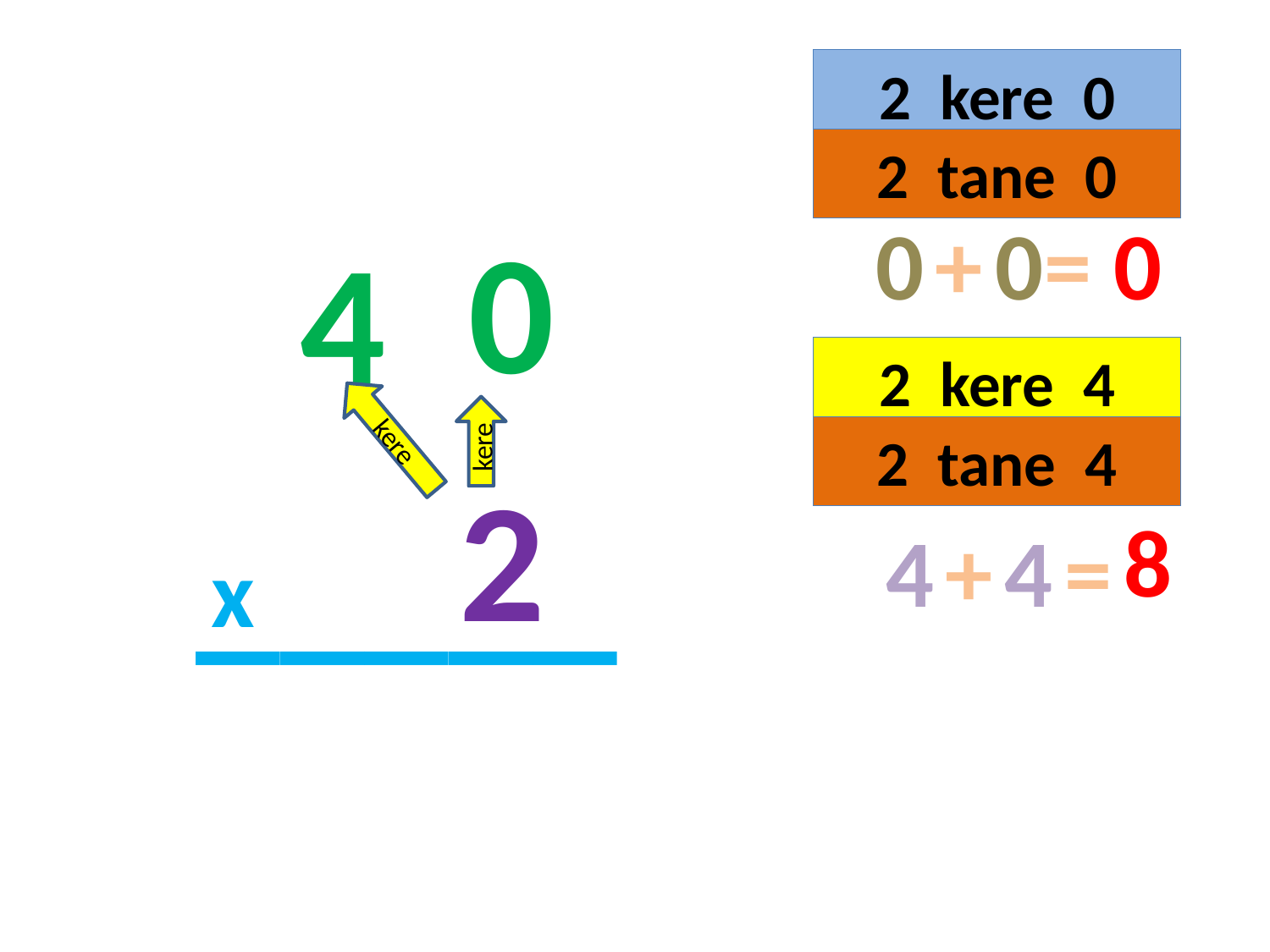

2  kere  0
2  tane  0
0
0
+
0
=
0
4
#

2  kere  4
kere
kere
2  tane  4

2
_____
8
4
+
4
=
x